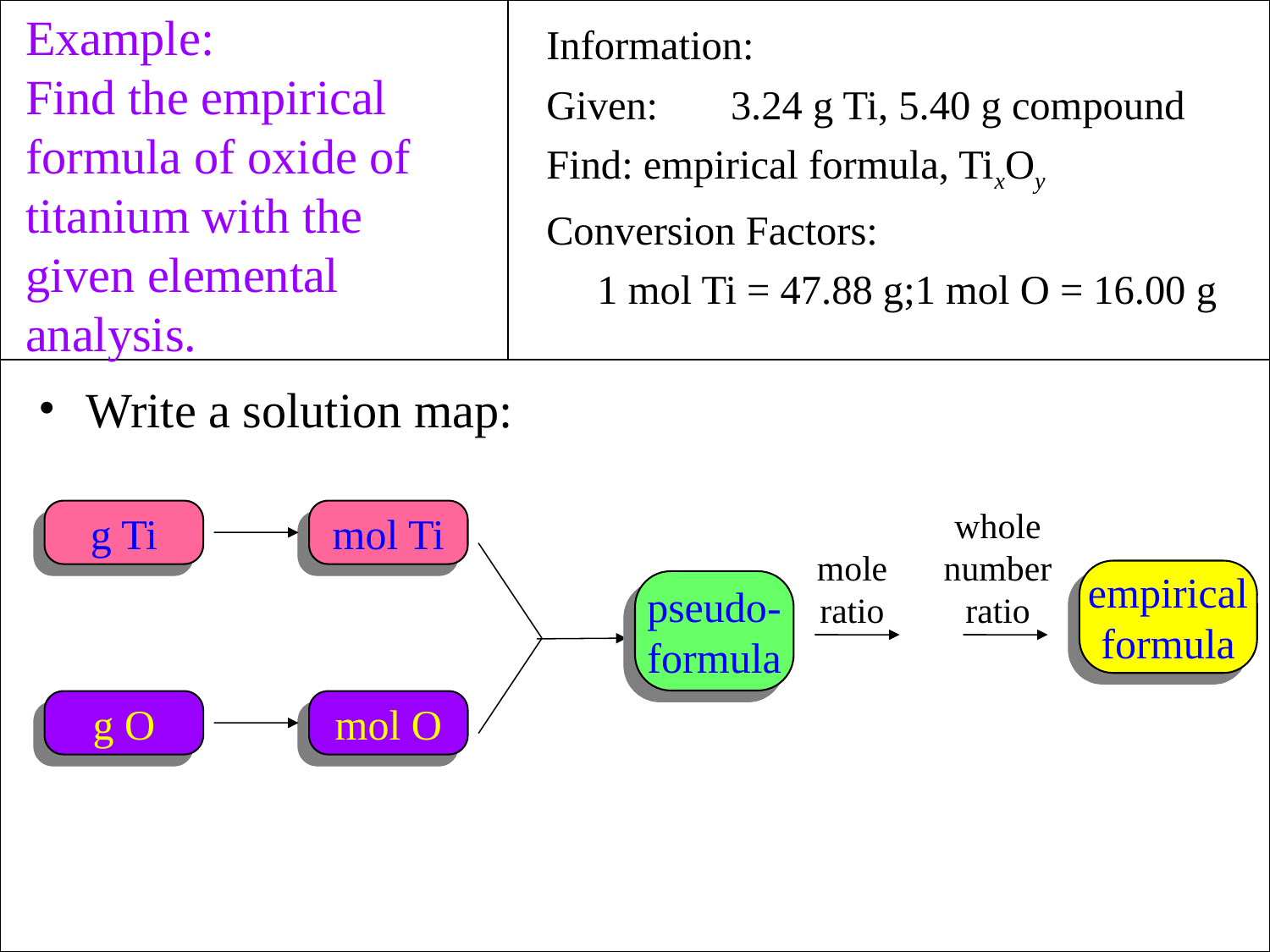

Example:
Find the empirical formula of oxide of titanium with the given elemental analysis.
Information:
Given:	 3.24 g Ti, 5.40 g compound
Find: empirical formula, TixOy
Conversion Factors:
	1 mol Ti = 47.88 g;1 mol O = 16.00 g
Write a solution map:

whole
number
ratio
g Ti
mol Ti

mole
ratio

empirical
formula
pseudo-
formula

g O
mol O